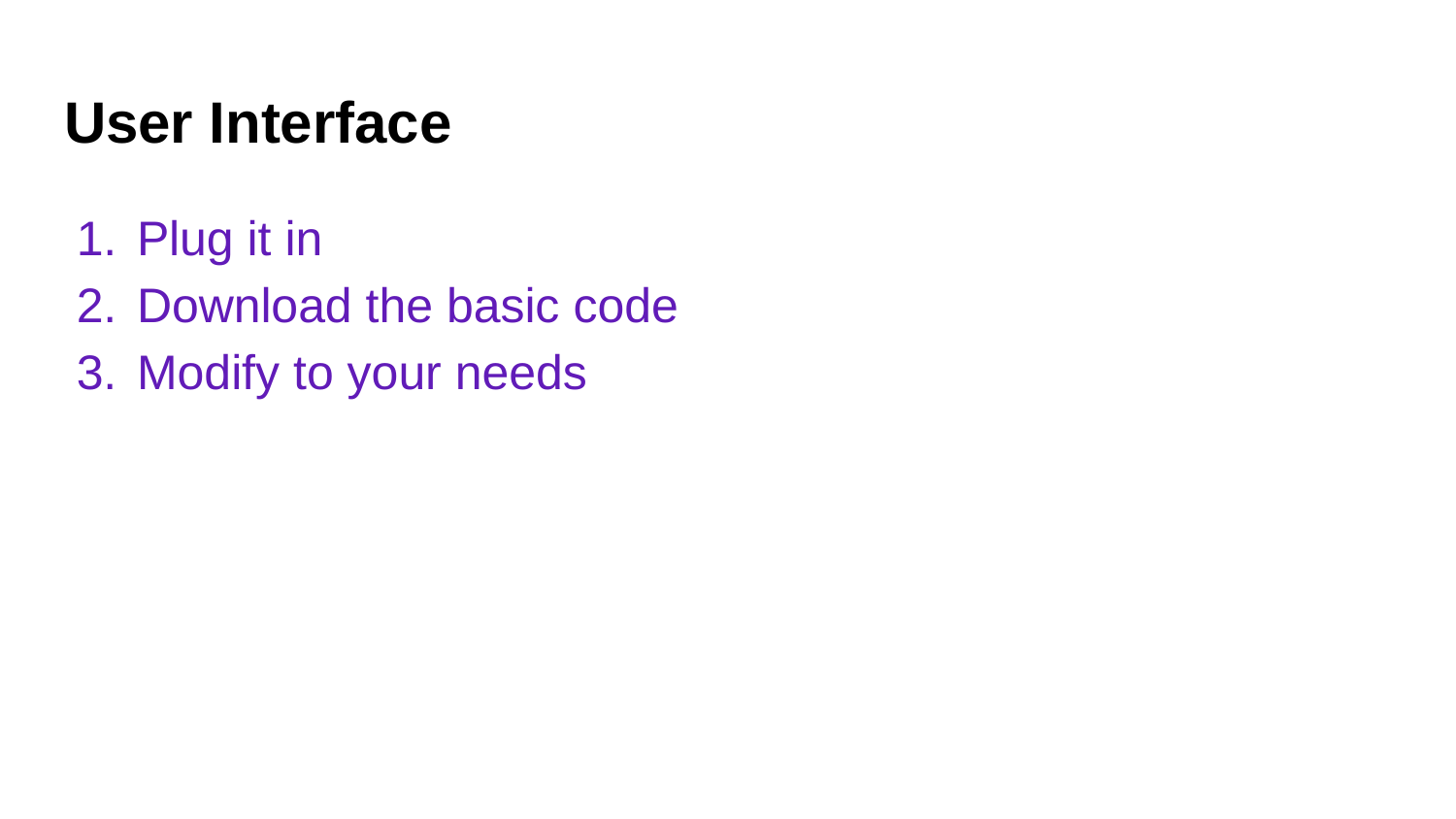

# User Interface
Plug it in
Download the basic code
Modify to your needs